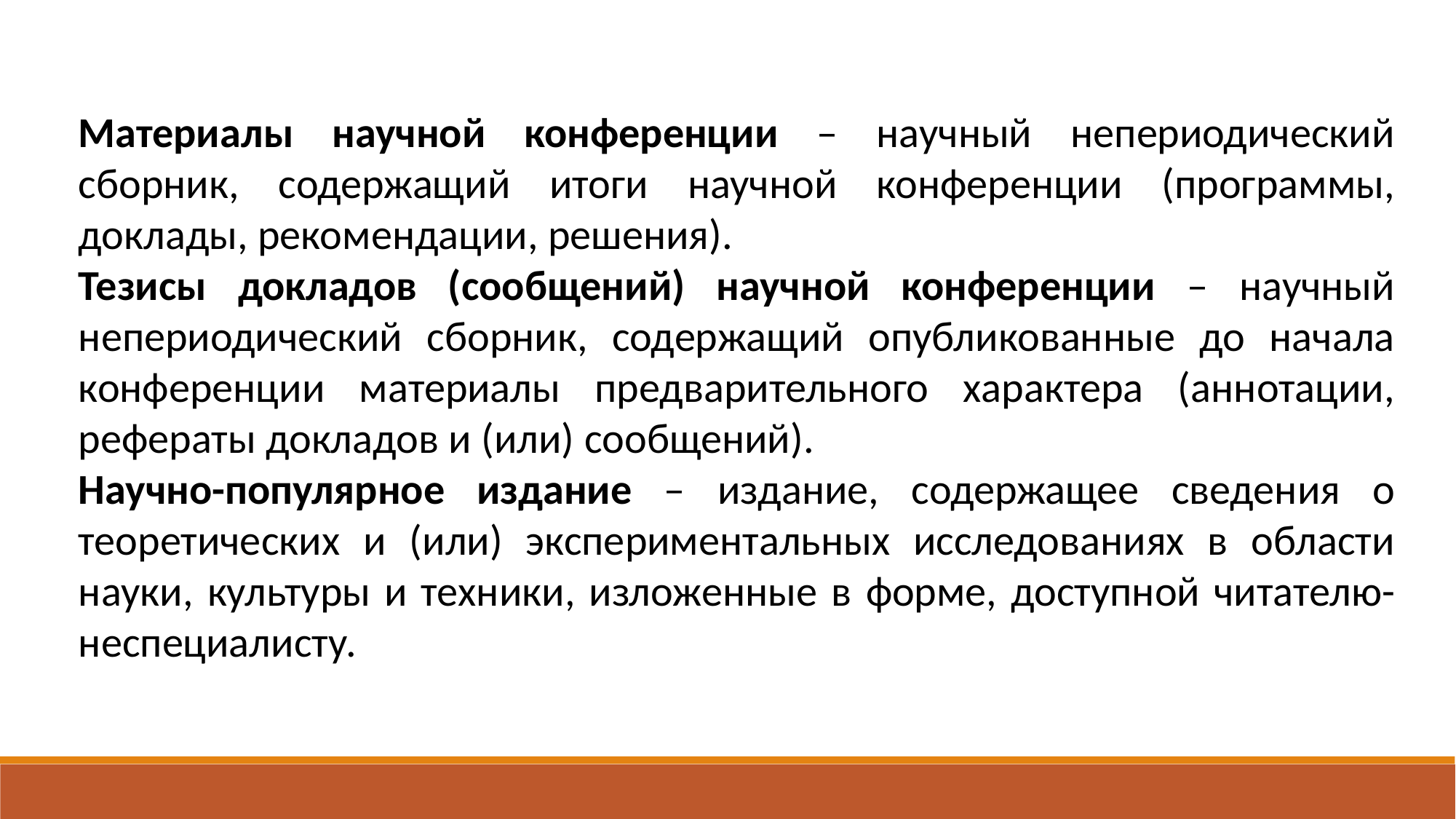

Материалы научной конференции – научный непериодический сборник, содержащий итоги научной конференции (программы, доклады, рекомендации, решения).
Тезисы докладов (сообщений) научной конференции – научный непериодический сборник, содержащий опубликованные до начала конференции материалы предварительного характера (аннотации, рефераты докладов и (или) сообщений).
Научно-популярное издание – издание, содержащее сведения о теоретических и (или) экспериментальных исследованиях в области науки, культуры и техники, изложенные в форме, доступной читателю-неспециалисту.